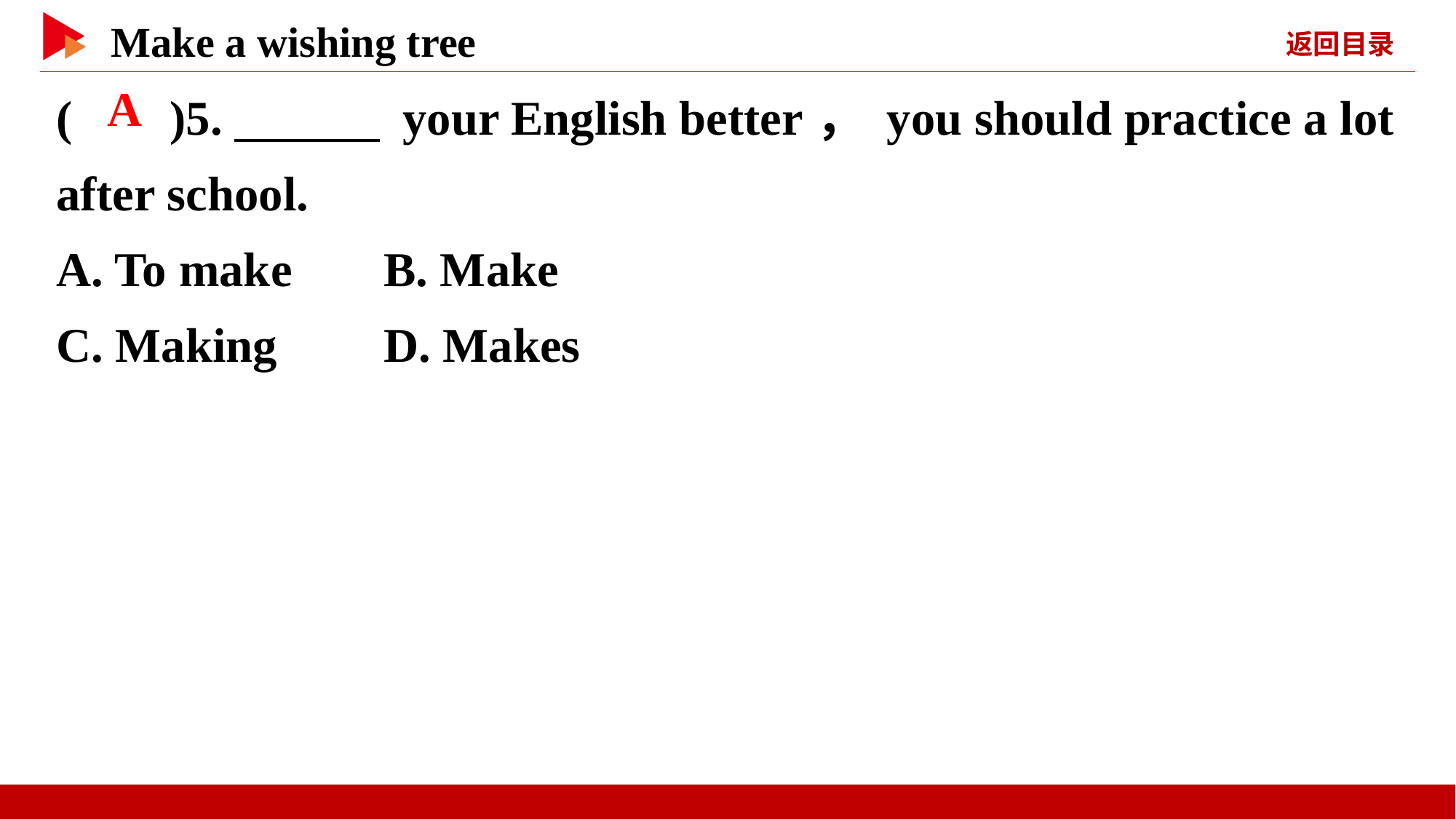

(        )5.　　　 your English better， you should practice a lot after school.
A. To make	B. Make
C. Making	D. Makes
   A